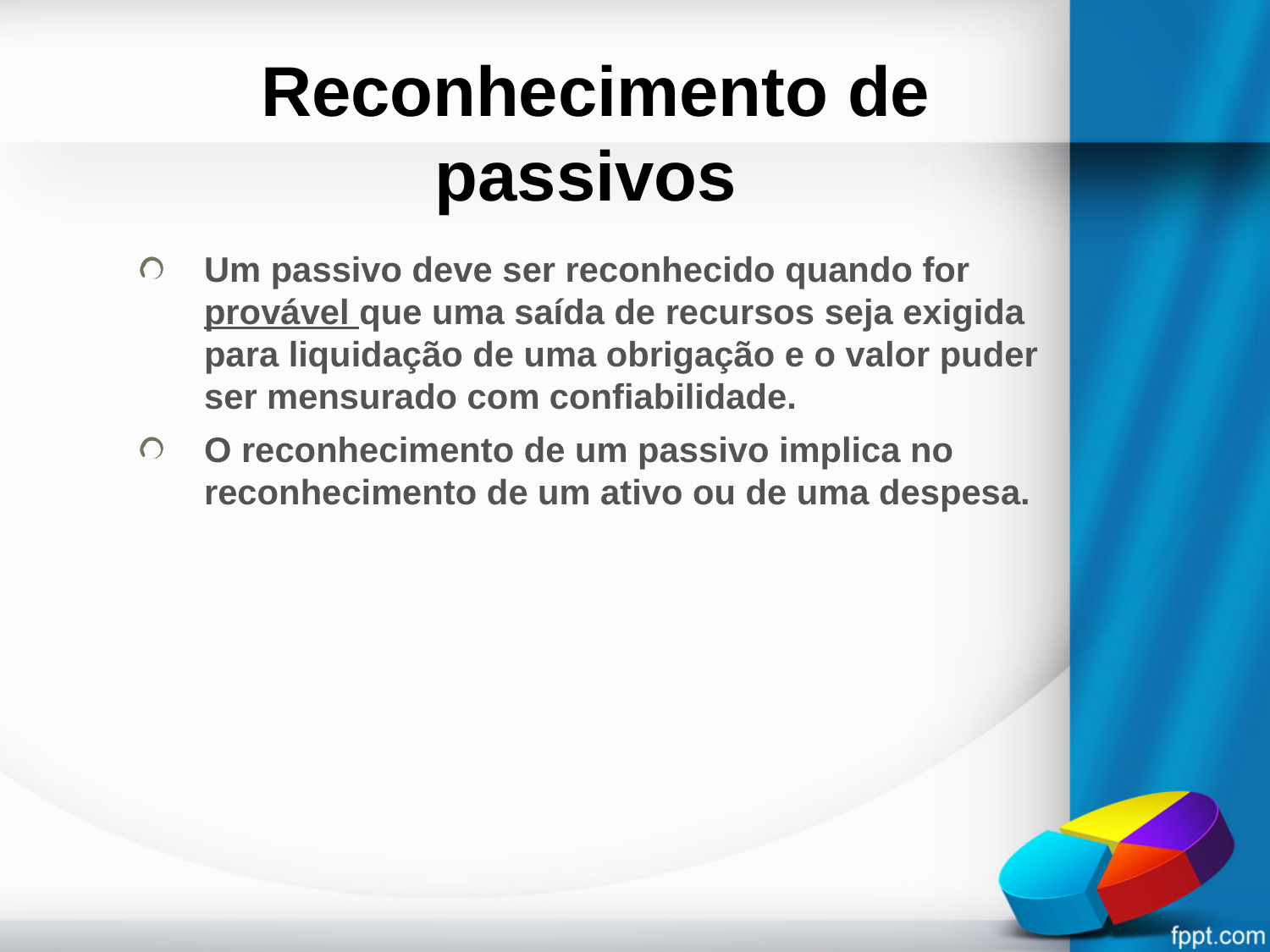

# Reconhecimento de passivos
Um passivo deve ser reconhecido quando for provável que uma saída de recursos seja exigida para liquidação de uma obrigação e o valor puder ser mensurado com confiabilidade.
O reconhecimento de um passivo implica no reconhecimento de um ativo ou de uma despesa.